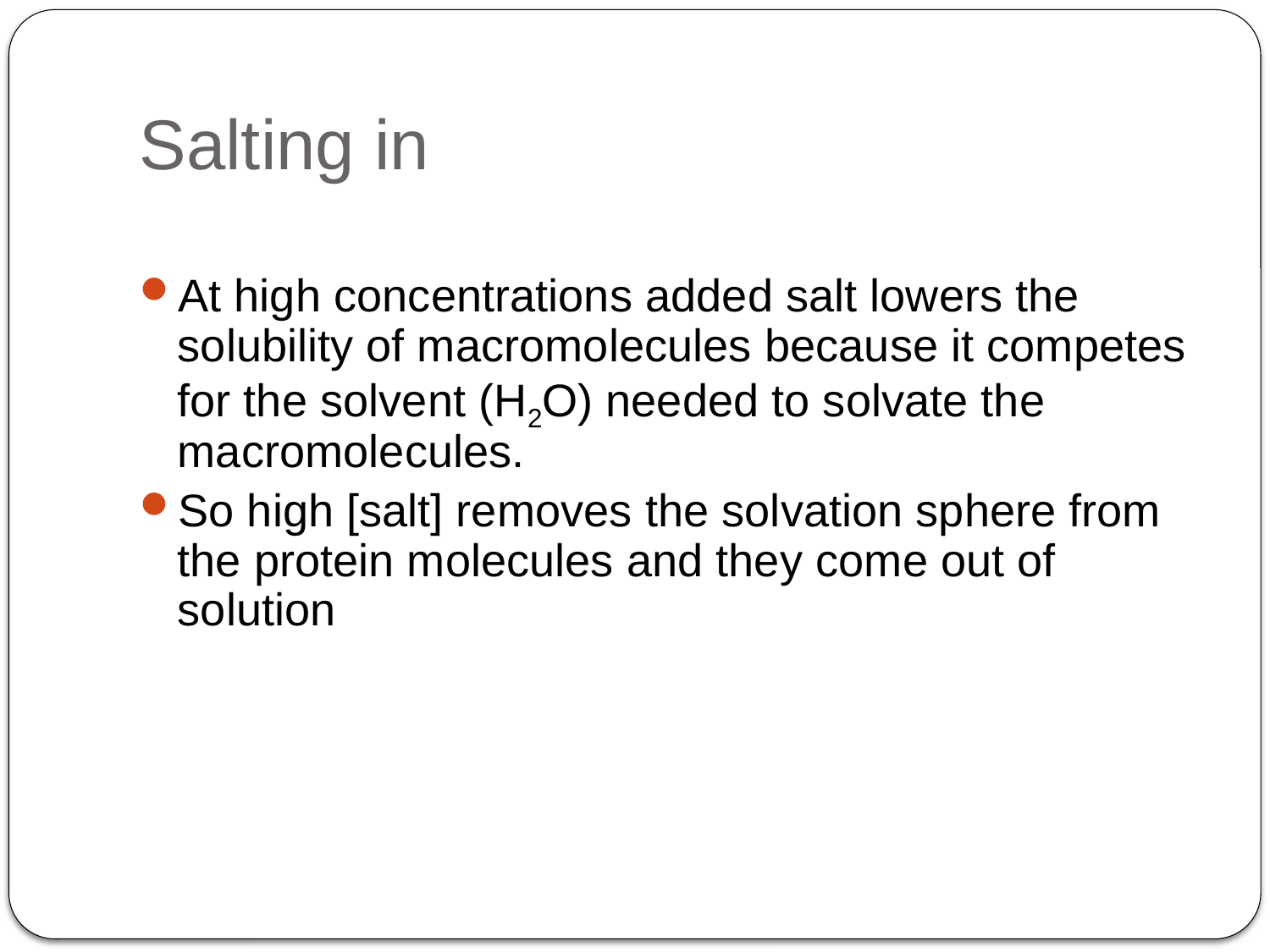

# Salting in

At high concentrations added salt lowers the solubility of macromolecules because it competes for the solvent (H2O) needed to solvate the macromolecules.
So high [salt] removes the solvation sphere from the protein molecules and they come out of solution